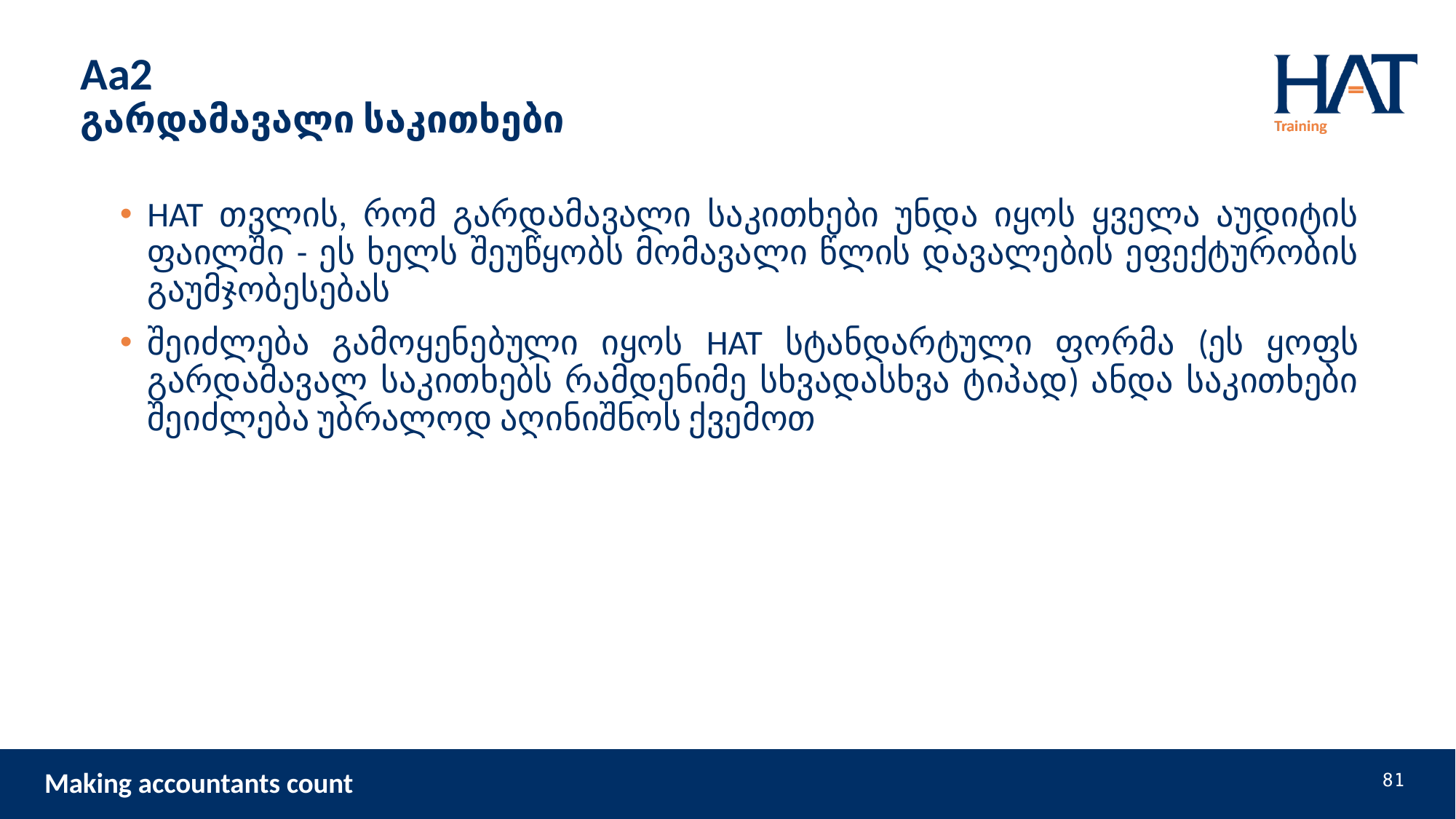

# Aa2 გარდამავალი საკითხები
HAT თვლის, რომ გარდამავალი საკითხები უნდა იყოს ყველა აუდიტის ფაილში - ეს ხელს შეუწყობს მომავალი წლის დავალების ეფექტურობის გაუმჯობესებას
შეიძლება გამოყენებული იყოს HAT სტანდარტული ფორმა (ეს ყოფს გარდამავალ საკითხებს რამდენიმე სხვადასხვა ტიპად) ანდა საკითხები შეიძლება უბრალოდ აღინიშნოს ქვემოთ
81